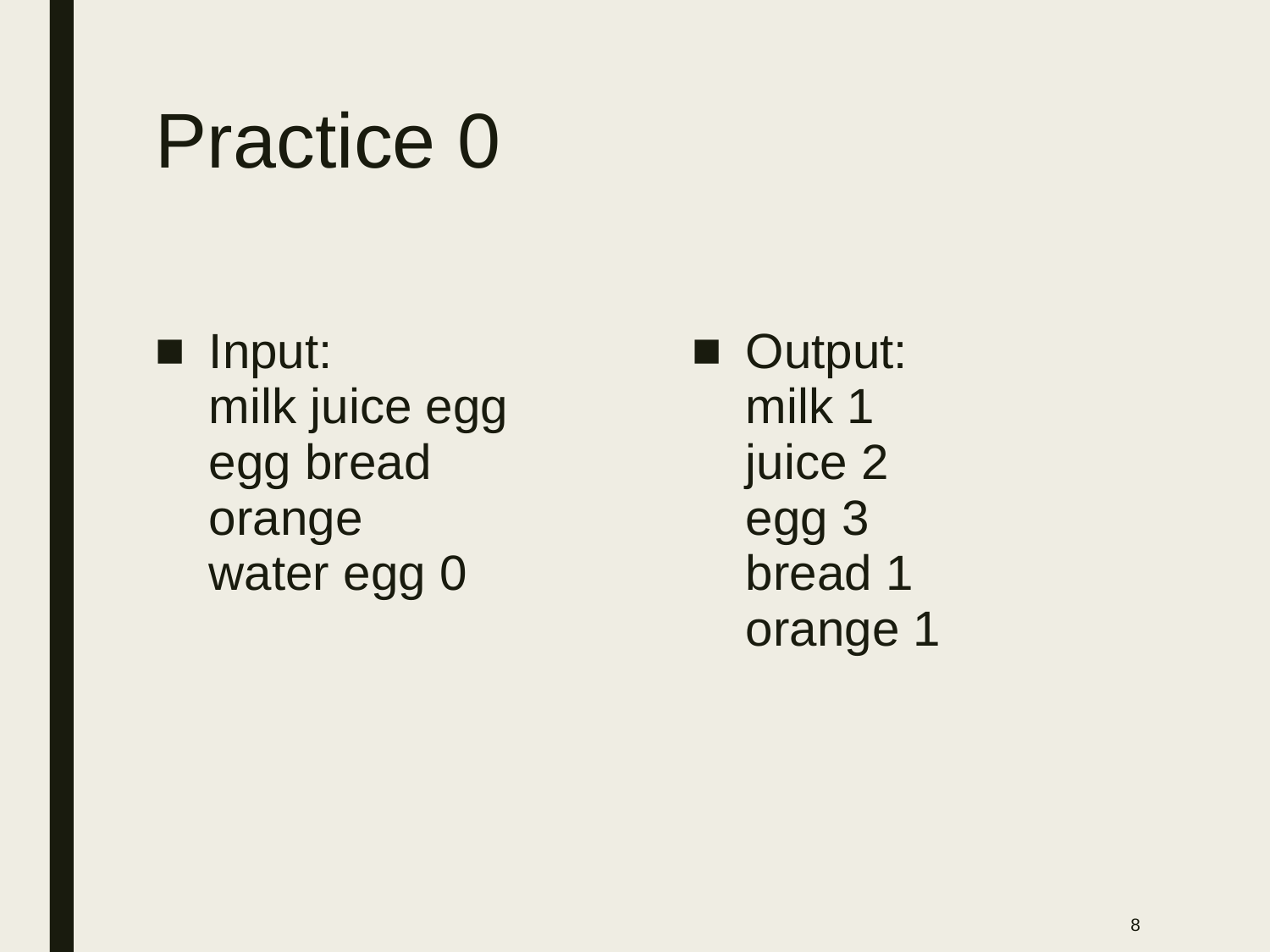

# Practice 0
Input:
milk juice egg
egg bread orange
water egg 0
Output:
milk 1
juice 2
egg 3
bread 1
orange 1
8